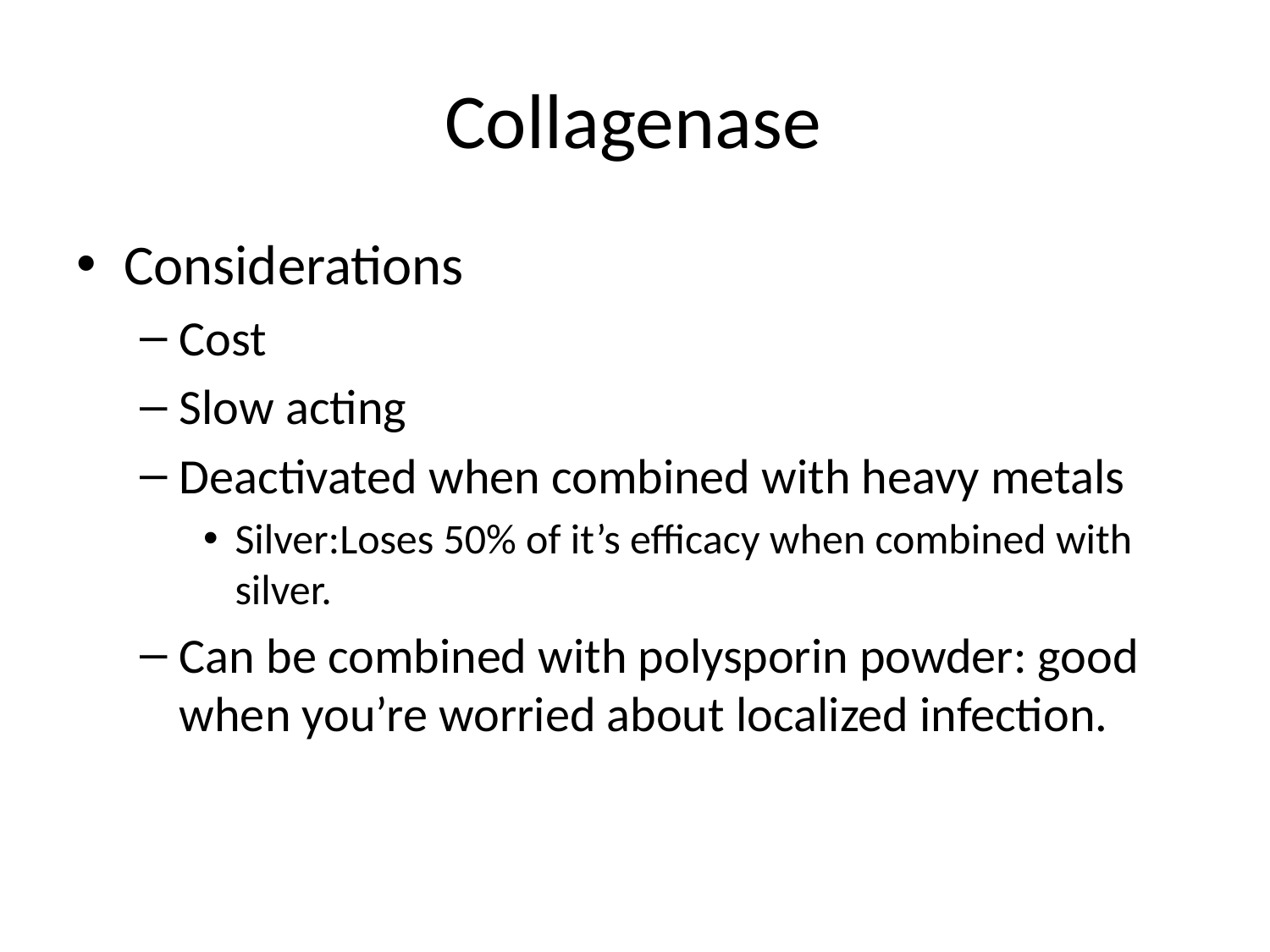

# Collagenase
Considerations
Cost
Slow acting
Deactivated when combined with heavy metals
Silver:Loses 50% of it’s efficacy when combined with silver.
Can be combined with polysporin powder: good when you’re worried about localized infection.